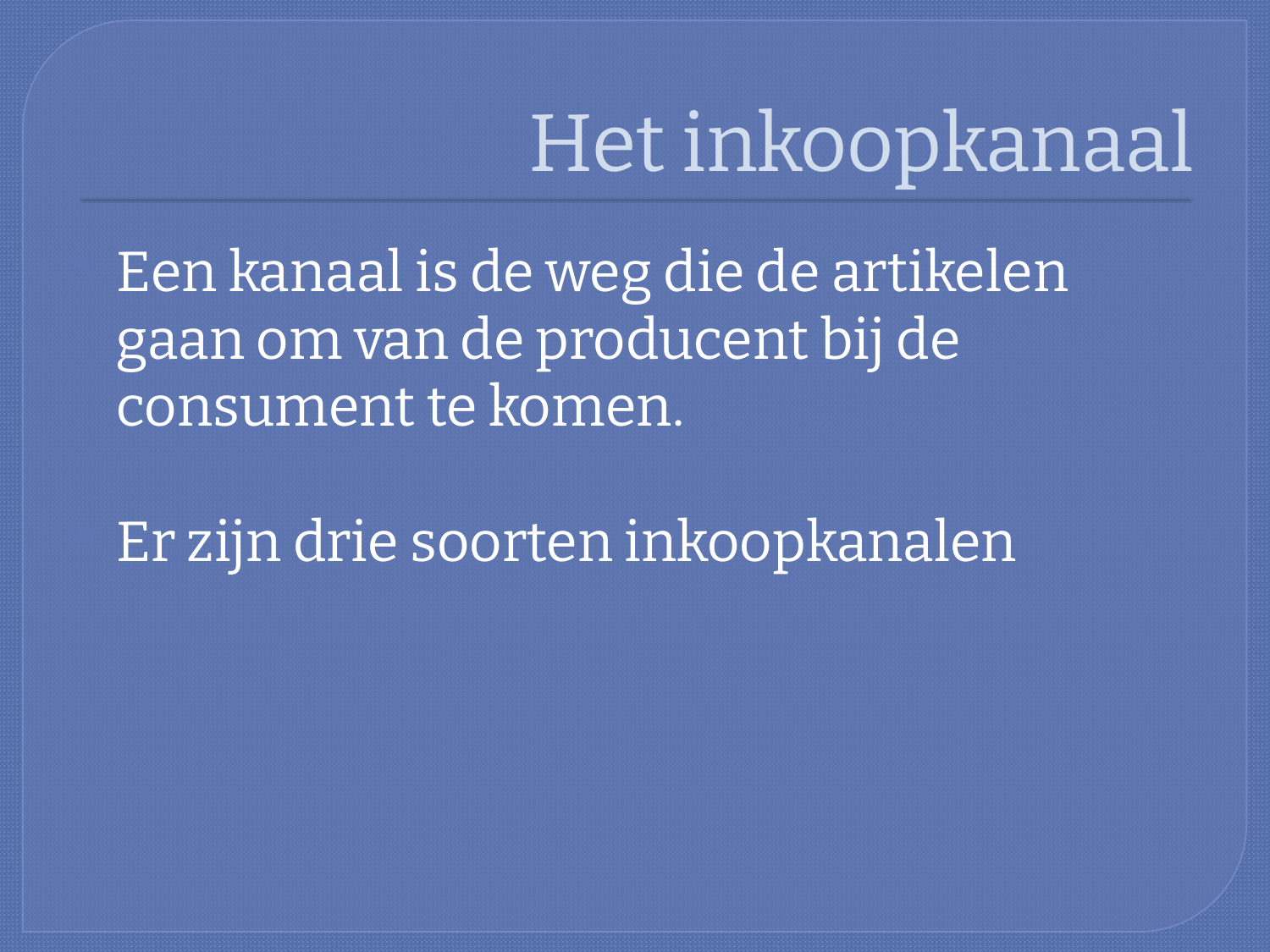

# Het inkoopkanaal
Een kanaal is de weg die de artikelen gaan om van de producent bij de consument te komen.

Er zijn drie soorten inkoopkanalen